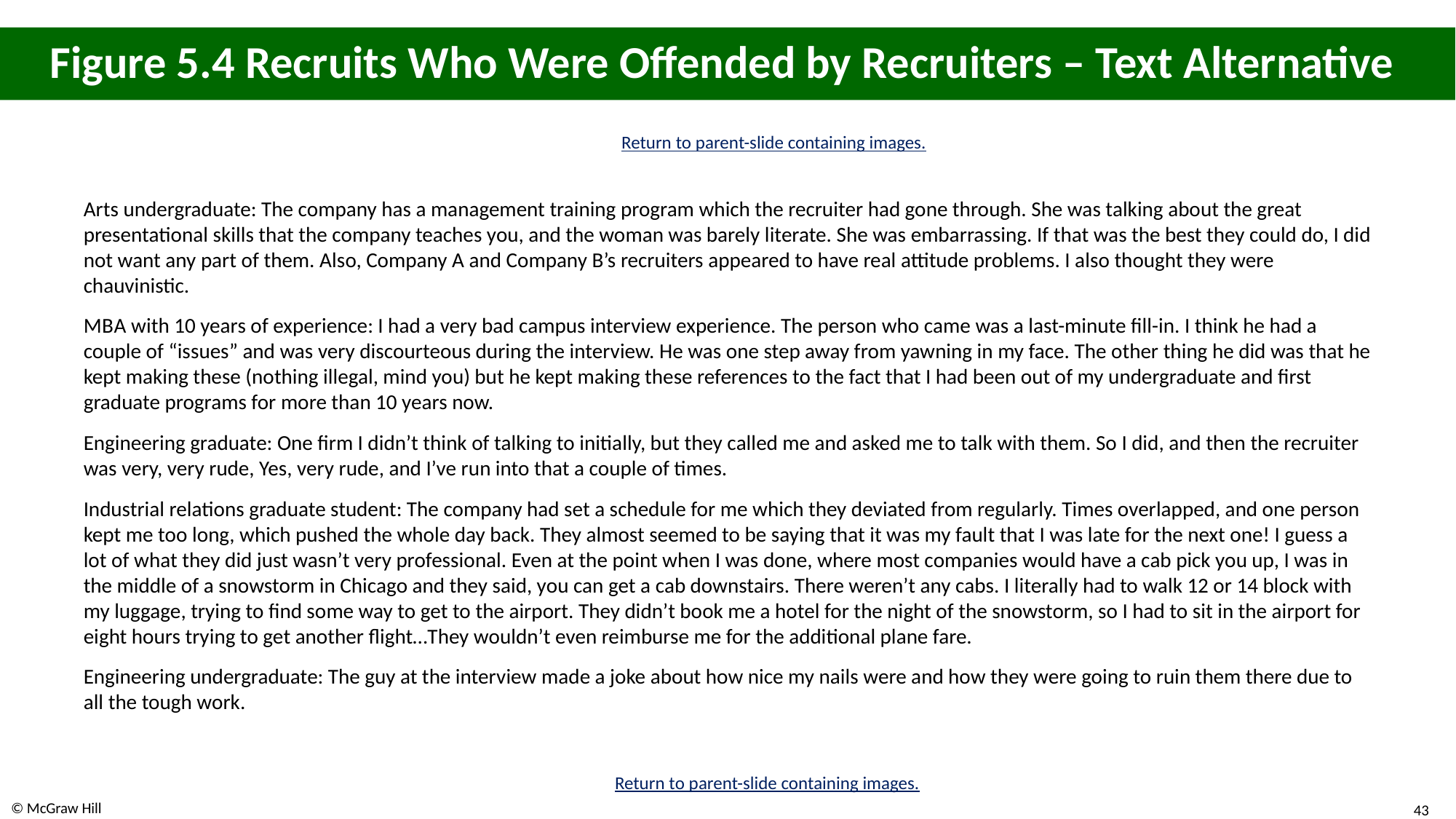

# Figure 5.4 Recruits Who Were Offended by Recruiters – Text Alternative
Return to parent-slide containing images.
Arts undergraduate: The company has a management training program which the recruiter had gone through. She was talking about the great presentational skills that the company teaches you, and the woman was barely literate. She was embarrassing. If that was the best they could do, I did not want any part of them. Also, Company A and Company B’s recruiters appeared to have real attitude problems. I also thought they were chauvinistic.
M B A with 10 years of experience: I had a very bad campus interview experience. The person who came was a last-minute fill-in. I think he had a couple of “issues” and was very discourteous during the interview. He was one step away from yawning in my face. The other thing he did was that he kept making these (nothing illegal, mind you) but he kept making these references to the fact that I had been out of my undergraduate and first graduate programs for more than 10 years now.
Engineering graduate: One firm I didn’t think of talking to initially, but they called me and asked me to talk with them. So I did, and then the recruiter was very, very rude, Yes, very rude, and I’ve run into that a couple of times.
Industrial relations graduate student: The company had set a schedule for me which they deviated from regularly. Times overlapped, and one person kept me too long, which pushed the whole day back. They almost seemed to be saying that it was my fault that I was late for the next one! I guess a lot of what they did just wasn’t very professional. Even at the point when I was done, where most companies would have a cab pick you up, I was in the middle of a snowstorm in Chicago and they said, you can get a cab downstairs. There weren’t any cabs. I literally had to walk 12 or 14 block with my luggage, trying to find some way to get to the airport. They didn’t book me a hotel for the night of the snowstorm, so I had to sit in the airport for eight hours trying to get another flight…They wouldn’t even reimburse me for the additional plane fare.
Engineering undergraduate: The guy at the interview made a joke about how nice my nails were and how they were going to ruin them there due to all the tough work.
Return to parent-slide containing images.